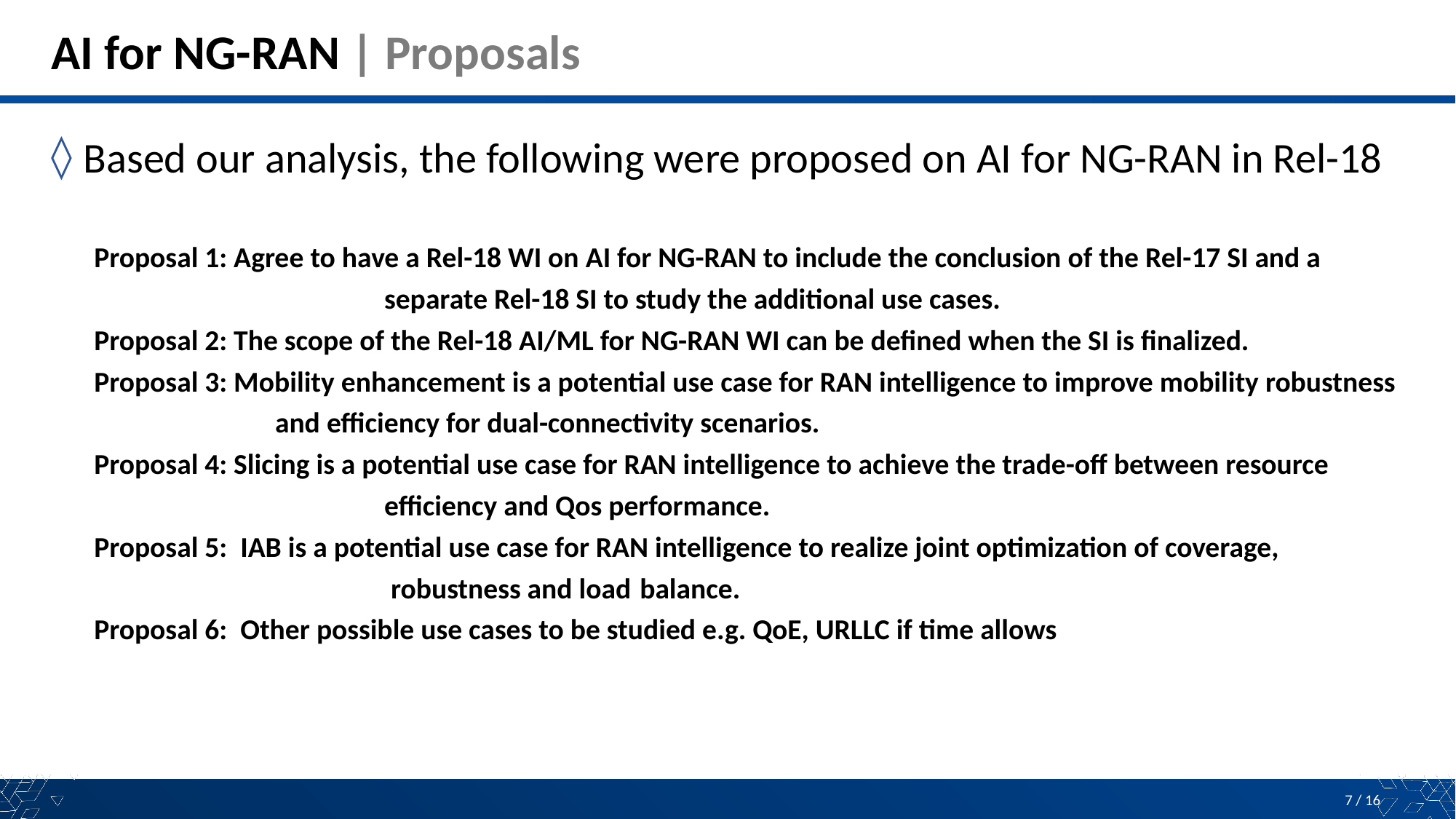

# AI for NG-RAN | Proposals
Based our analysis, the following were proposed on AI for NG-RAN in Rel-18

Proposal 1: Agree to have a Rel-18 WI on AI for NG-RAN to include the conclusion of the Rel-17 SI and a 		           separate Rel-18 SI to study the additional use cases.
Proposal 2: The scope of the Rel-18 AI/ML for NG-RAN WI can be defined when the SI is finalized.
Proposal 3: Mobility enhancement is a potential use case for RAN intelligence to improve mobility robustness 	           and efficiency for dual-connectivity scenarios.
Proposal 4: Slicing is a potential use case for RAN intelligence to achieve the trade-off between resource 	   	           efficiency and Qos performance.
Proposal 5:  IAB is a potential use case for RAN intelligence to realize joint optimization of coverage,     	    	            robustness and load 	balance.
Proposal 6:  Other possible use cases to be studied e.g. QoE, URLLC if time allows